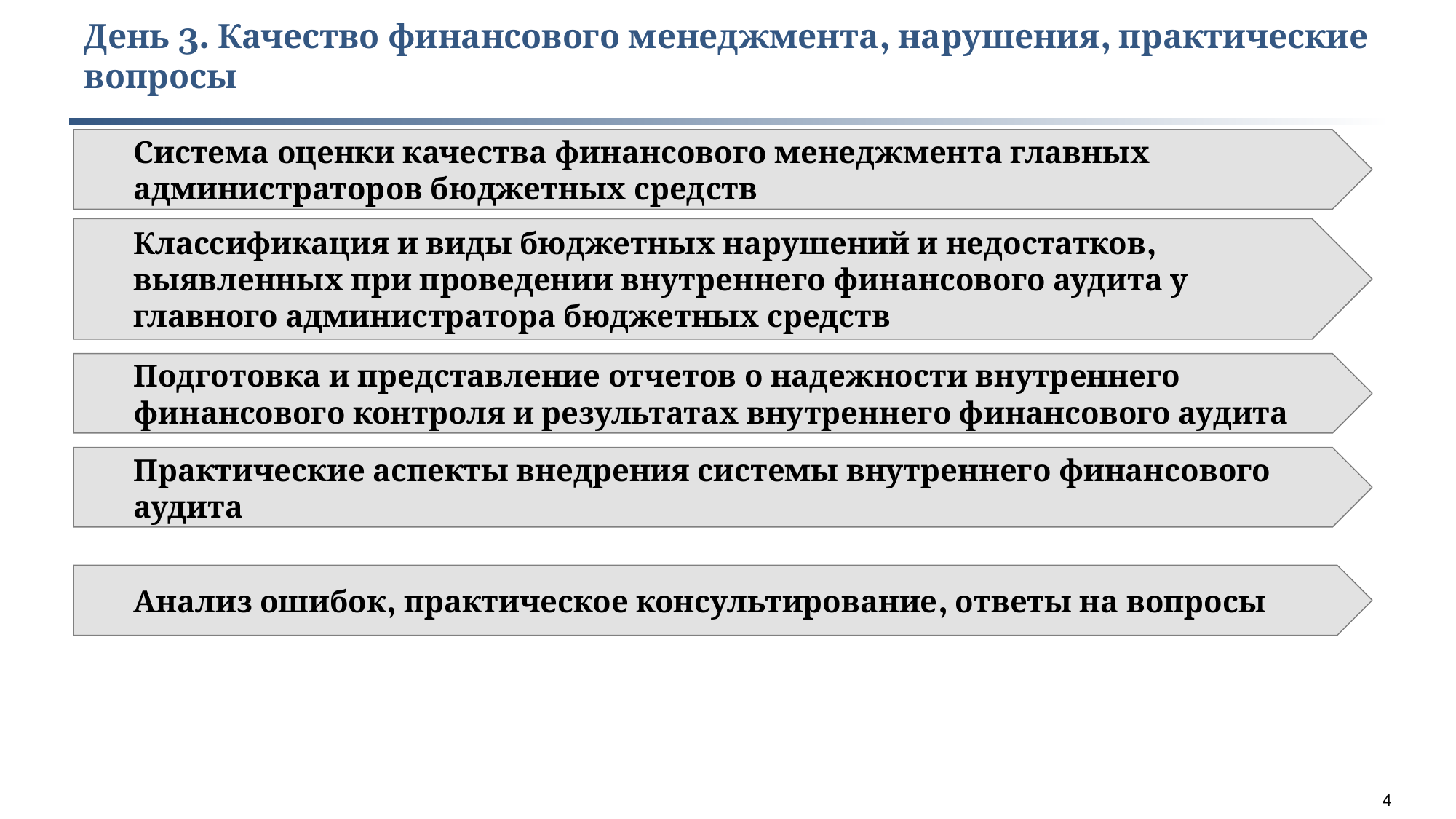

День 3. Качество финансового менеджмента, нарушения, практические вопросы
Система оценки качества финансового менеджмента главных администраторов бюджетных средств
Классификация и виды бюджетных нарушений и недостатков, выявленных при проведении внутреннего финансового аудита у главного администратора бюджетных средств
Подготовка и представление отчетов о надежности внутреннего финансового контроля и результатах внутреннего финансового аудита
Практические аспекты внедрения системы внутреннего финансового аудита
Анализ ошибок, практическое консультирование, ответы на вопросы